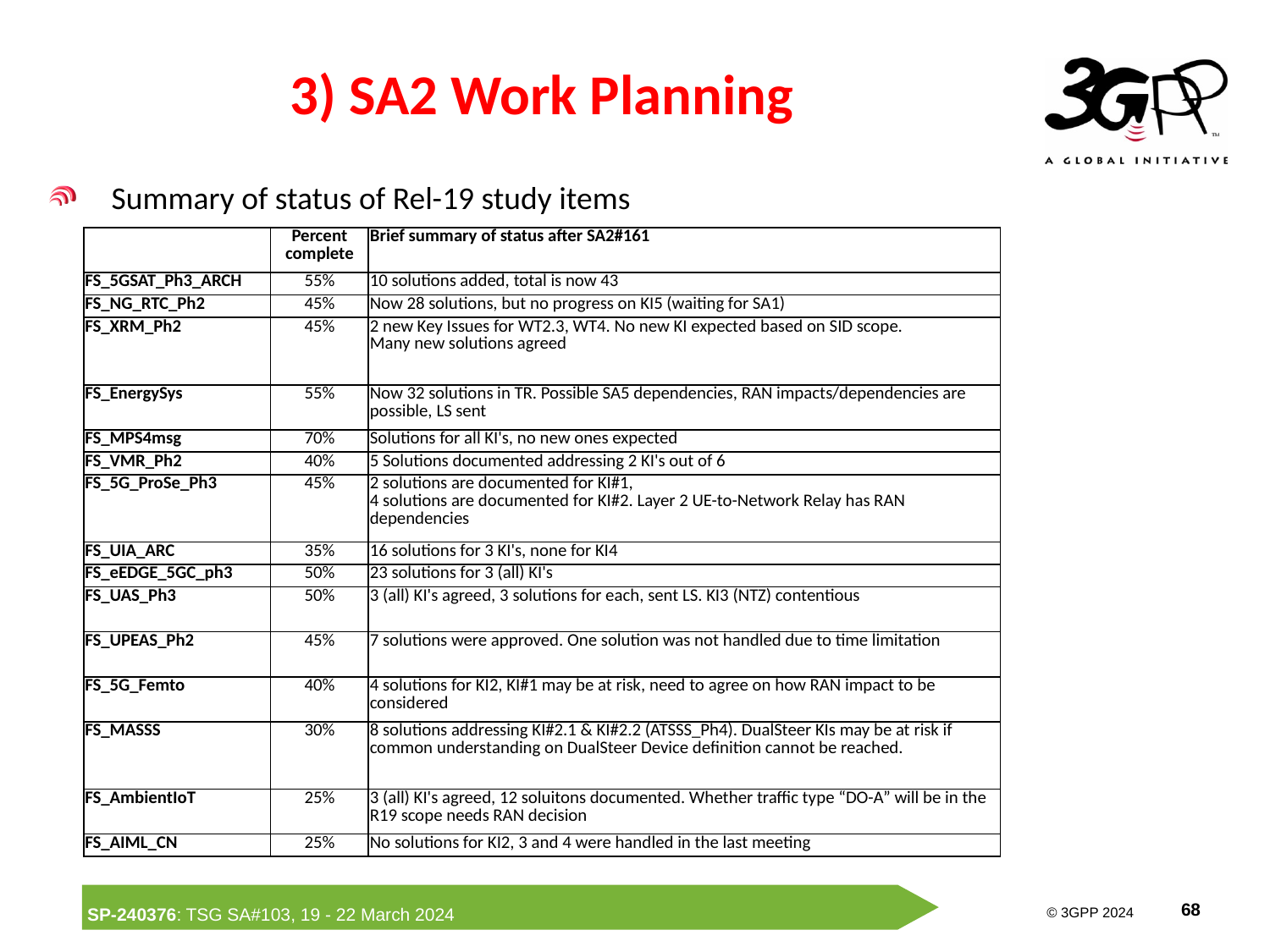

# 3) SA2 Work Planning
Summary of status of Rel-19 study items
|  | Percent complete | Brief summary of status after SA2#161 |
| --- | --- | --- |
| FS\_5GSAT\_Ph3\_ARCH | 55% | 10 solutions added, total is now 43 |
| FS\_NG\_RTC\_Ph2 | 45% | Now 28 solutions, but no progress on KI5 (waiting for SA1) |
| FS\_XRM\_Ph2 | 45% | 2 new Key Issues for WT2.3, WT4. No new KI expected based on SID scope. Many new solutions agreed |
| FS\_EnergySys | 55% | Now 32 solutions in TR. Possible SA5 dependencies, RAN impacts/dependencies are possible, LS sent |
| FS\_MPS4msg | 70% | Solutions for all KI's, no new ones expected |
| FS\_VMR\_Ph2 | 40% | 5 Solutions documented addressing 2 KI's out of 6 |
| FS\_5G\_ProSe\_Ph3 | 45% | 2 solutions are documented for KI#1, 4 solutions are documented for KI#2. Layer 2 UE-to-Network Relay has RAN dependencies |
| FS\_UIA\_ARC | 35% | 16 solutions for 3 KI's, none for KI4 |
| FS\_eEDGE\_5GC\_ph3 | 50% | 23 solutions for 3 (all) KI's |
| FS\_UAS\_Ph3 | 50% | 3 (all) KI's agreed, 3 solutions for each, sent LS. KI3 (NTZ) contentious |
| FS\_UPEAS\_Ph2 | 45% | 7 solutions were approved. One solution was not handled due to time limitation |
| FS\_5G\_Femto | 40% | 4 solutions for KI2, KI#1 may be at risk, need to agree on how RAN impact to be considered |
| FS\_MASSS | 30% | 8 solutions addressing KI#2.1 & KI#2.2 (ATSSS\_Ph4). DualSteer KIs may be at risk if common understanding on DualSteer Device definition cannot be reached. |
| FS\_AmbientIoT | 25% | 3 (all) KI's agreed, 12 soluitons documented. Whether traffic type “DO-A” will be in the R19 scope needs RAN decision |
| FS\_AIML\_CN | 25% | No solutions for KI2, 3 and 4 were handled in the last meeting |